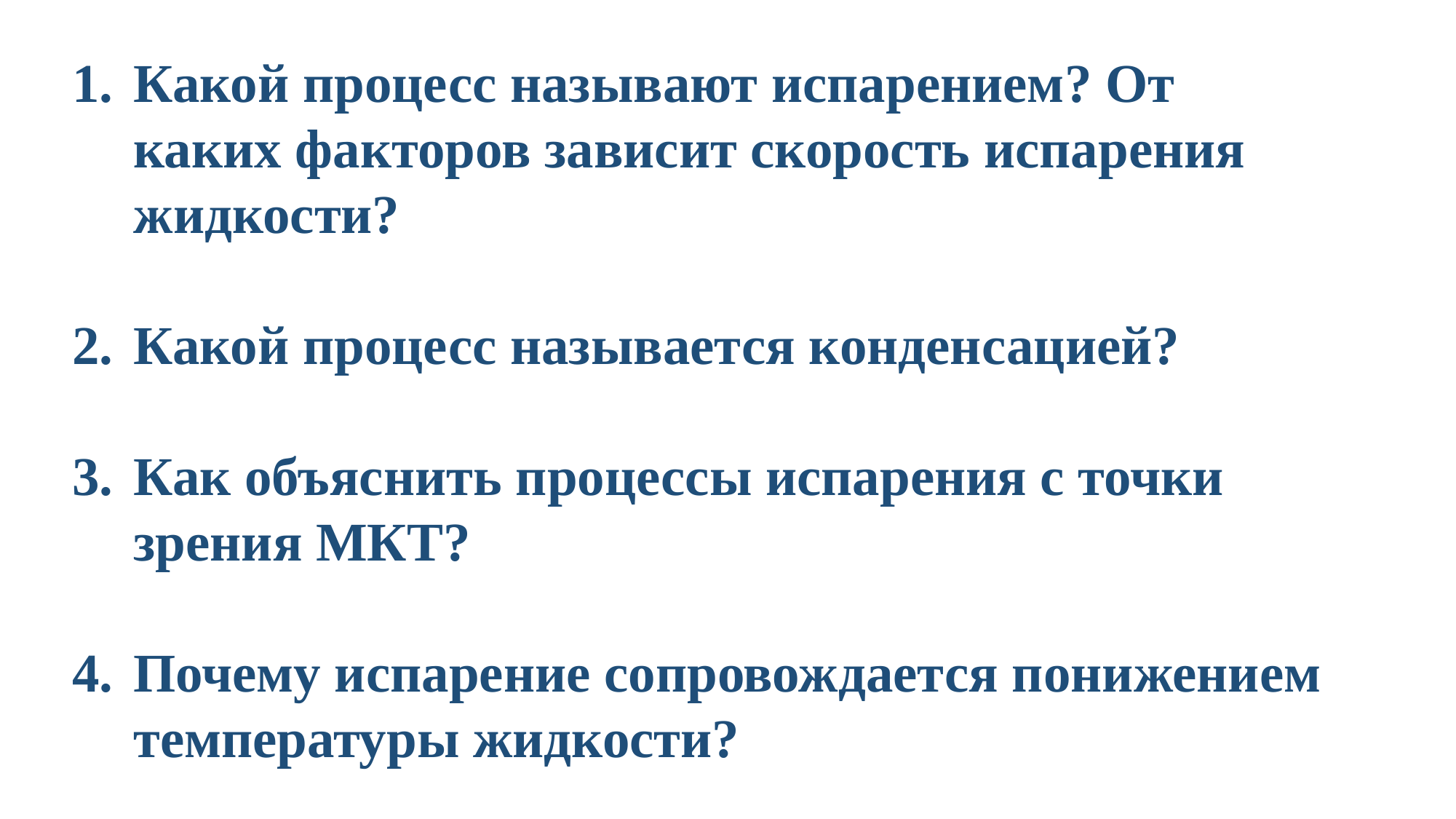

Какой процесс называют испарением? От каких факторов зависит скорость испарения жидкости?
Какой процесс называется конденсацией?
Как объяснить процессы испарения с точки зрения МКТ?
Почему испарение сопровождается понижением температуры жидкости?